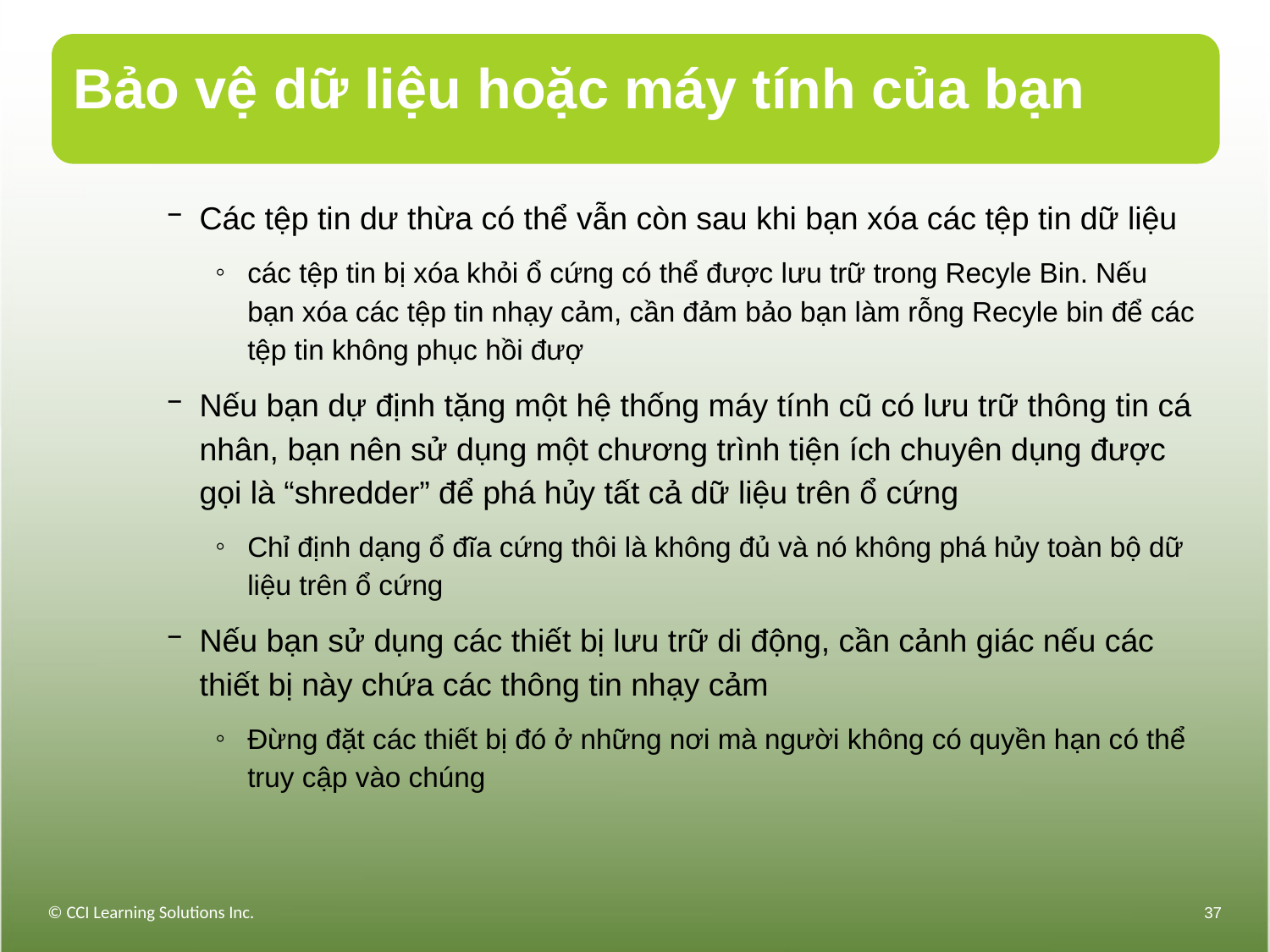

# Bảo vệ dữ liệu hoặc máy tính của bạn
Các tệp tin dư thừa có thể vẫn còn sau khi bạn xóa các tệp tin dữ liệu
các tệp tin bị xóa khỏi ổ cứng có thể được lưu trữ trong Recyle Bin. Nếu bạn xóa các tệp tin nhạy cảm, cần đảm bảo bạn làm rỗng Recyle bin để các tệp tin không phục hồi đượ
Nếu bạn dự định tặng một hệ thống máy tính cũ có lưu trữ thông tin cá nhân, bạn nên sử dụng một chương trình tiện ích chuyên dụng được gọi là “shredder” để phá hủy tất cả dữ liệu trên ổ cứng
Chỉ định dạng ổ đĩa cứng thôi là không đủ và nó không phá hủy toàn bộ dữ liệu trên ổ cứng
Nếu bạn sử dụng các thiết bị lưu trữ di động, cần cảnh giác nếu các thiết bị này chứa các thông tin nhạy cảm
Đừng đặt các thiết bị đó ở những nơi mà người không có quyền hạn có thể truy cập vào chúng

© CCI Learning Solutions Inc.
37